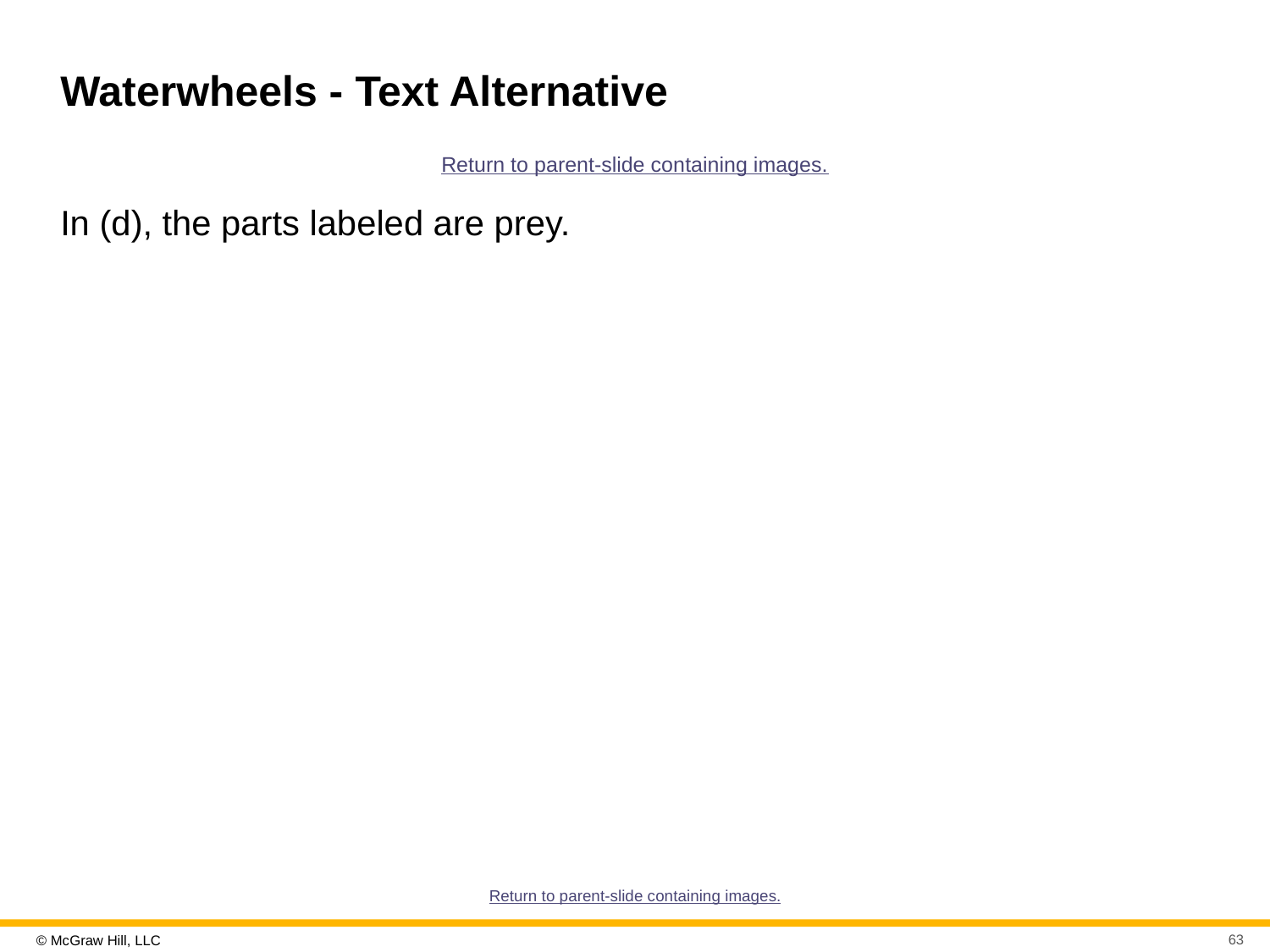

# Waterwheels - Text Alternative
Return to parent-slide containing images.
In (d), the parts labeled are prey.
Return to parent-slide containing images.
63